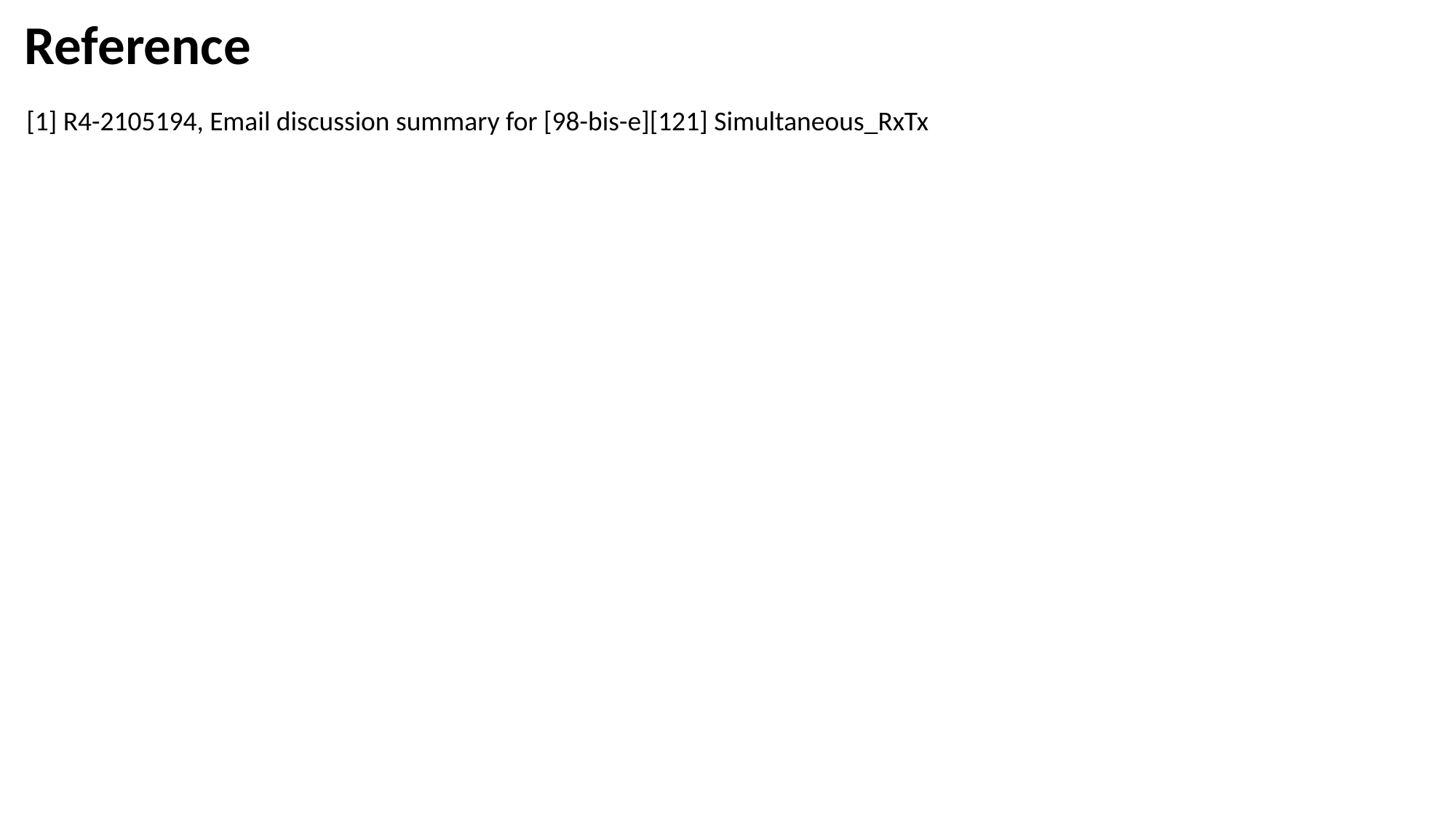

Reference
[1] R4-2105194, Email discussion summary for [98-bis-e][121] Simultaneous_RxTx